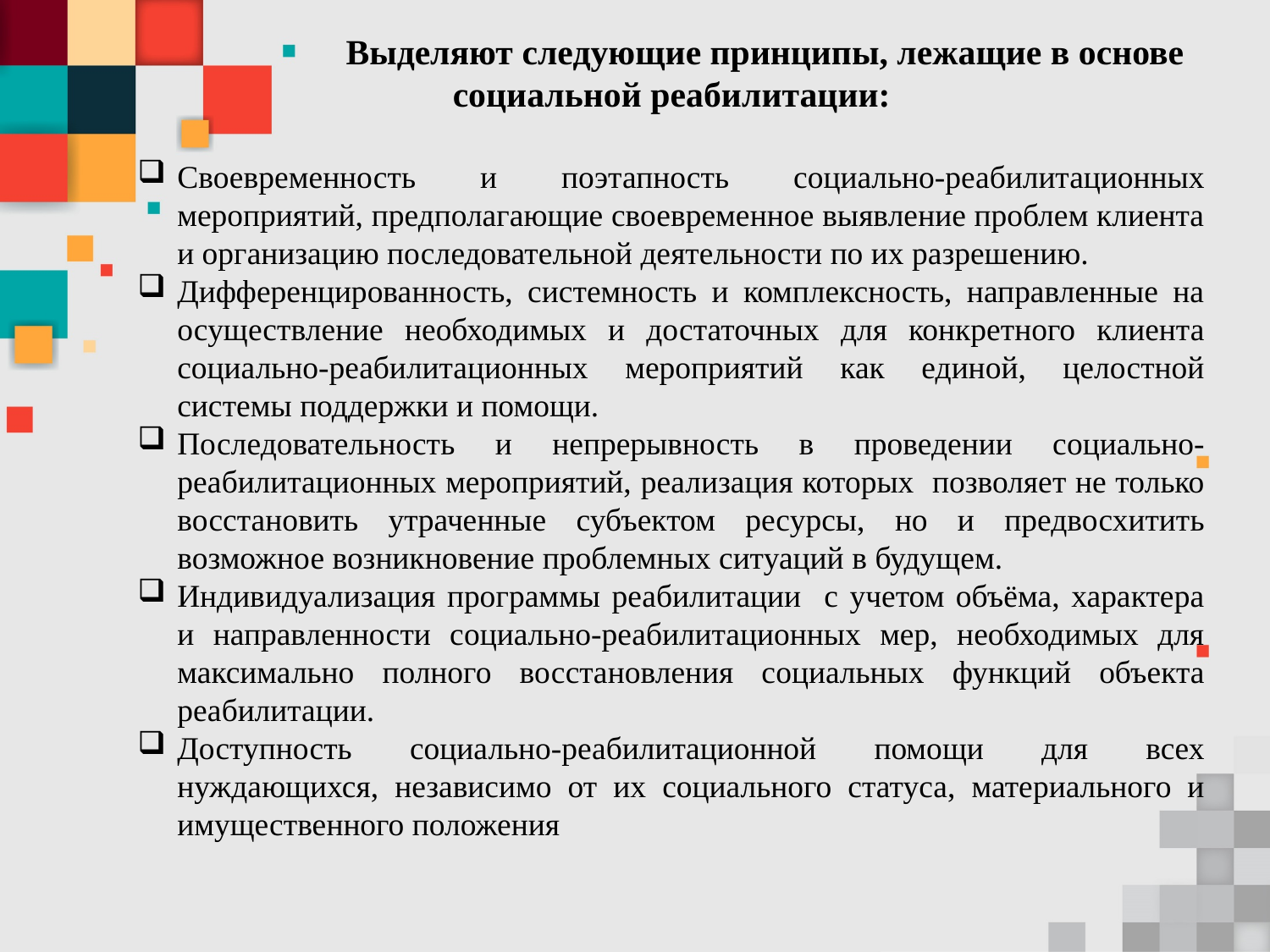

Выделяют следующие принципы, лежащие в основе  социальной реабилитации:

Своевременность и поэтапность социально-реабилитационных мероприятий, предполагающие своевременное выявление проблем клиента и организацию последовательной деятельности по их разрешению.
Дифференцированность, системность и комплексность, направленные на осуществление необходимых и достаточных для конкретного клиента социально-реабилитационных мероприятий как единой, целостной системы поддержки и помощи.
Последовательность и непрерывность в проведении социально-реабилитационных мероприятий, реализация которых  позволяет не только восстановить утраченные субъектом ресурсы, но и предвосхитить возможное возникновение проблемных ситуаций в будущем.
Индивидуализация программы реабилитации  с учетом объёма, характера и направленности социально-реабилитационных мер, необходимых для максимально полного восстановления социальных функций объекта реабилитации.
Доступность социально-реабилитационной помощи для всех нуждающихся, независимо от их социального статуса, материального и имущественного положения